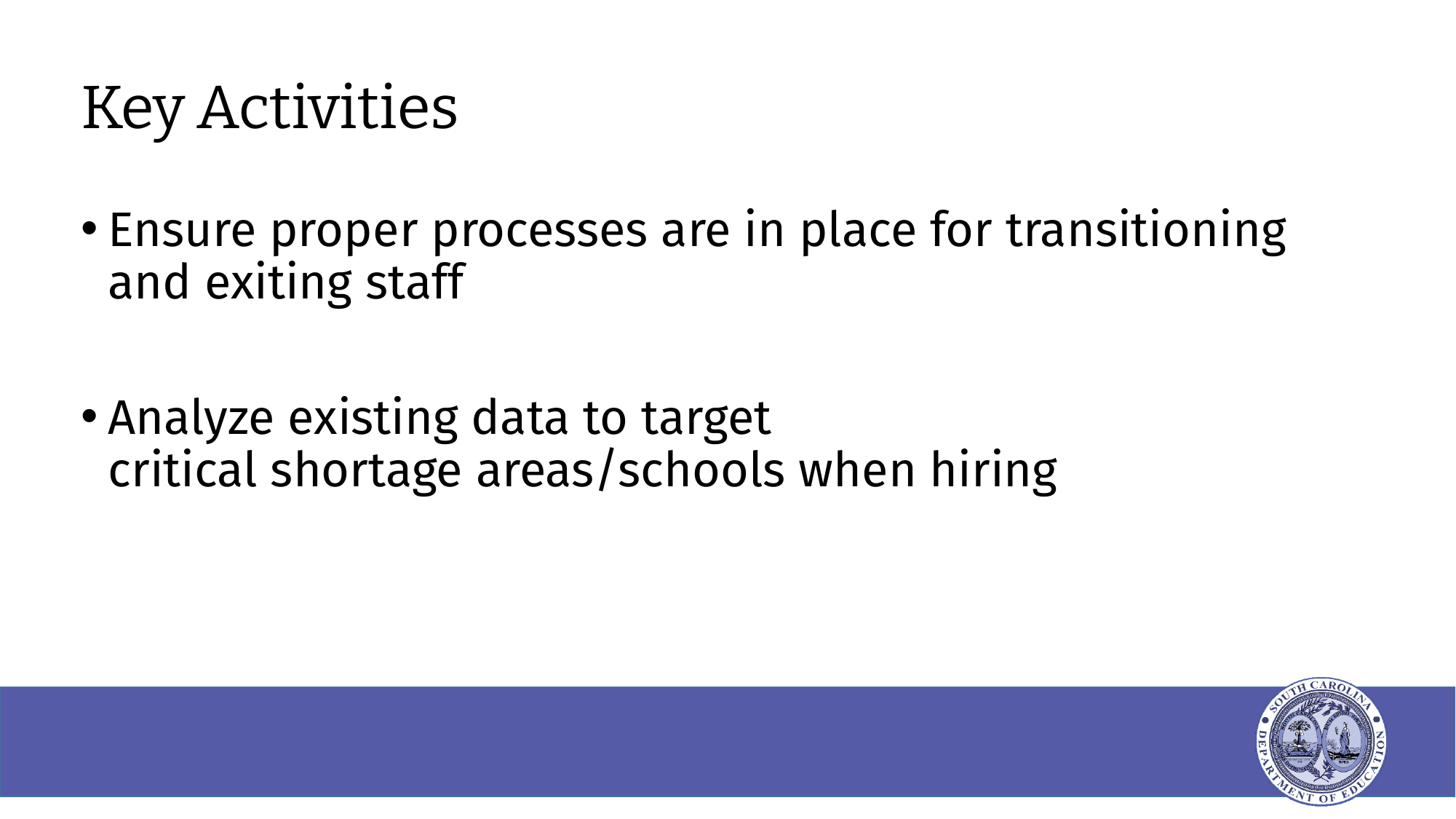

# Key Activities
Ensure proper processes are in place for transitioning and exiting staff

Analyze existing data to target critical shortage areas/schools when hiring